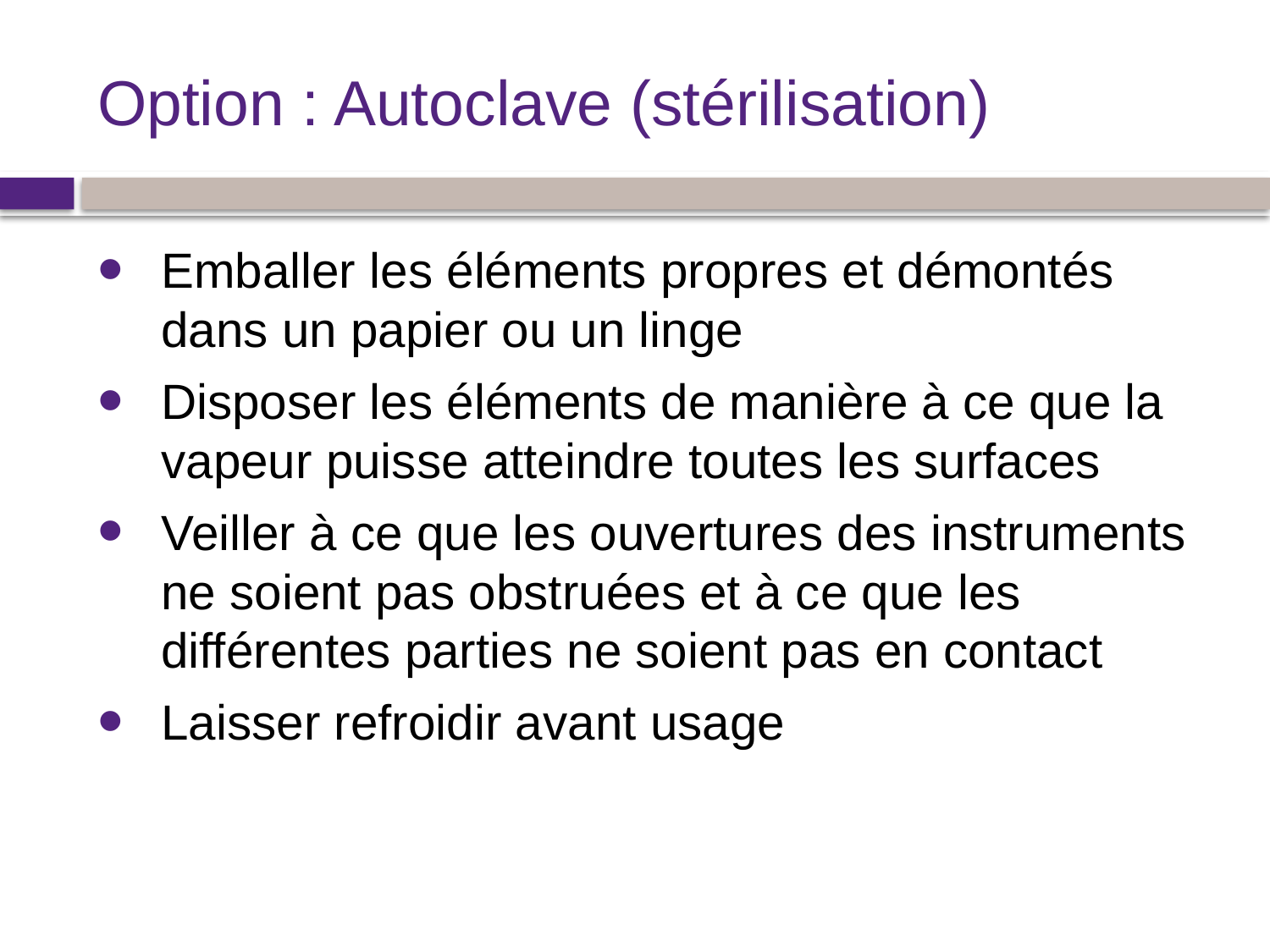

# Option : Autoclave (stérilisation)
Emballer les éléments propres et démontés dans un papier ou un linge
Disposer les éléments de manière à ce que la vapeur puisse atteindre toutes les surfaces
Veiller à ce que les ouvertures des instruments ne soient pas obstruées et à ce que les différentes parties ne soient pas en contact
Laisser refroidir avant usage